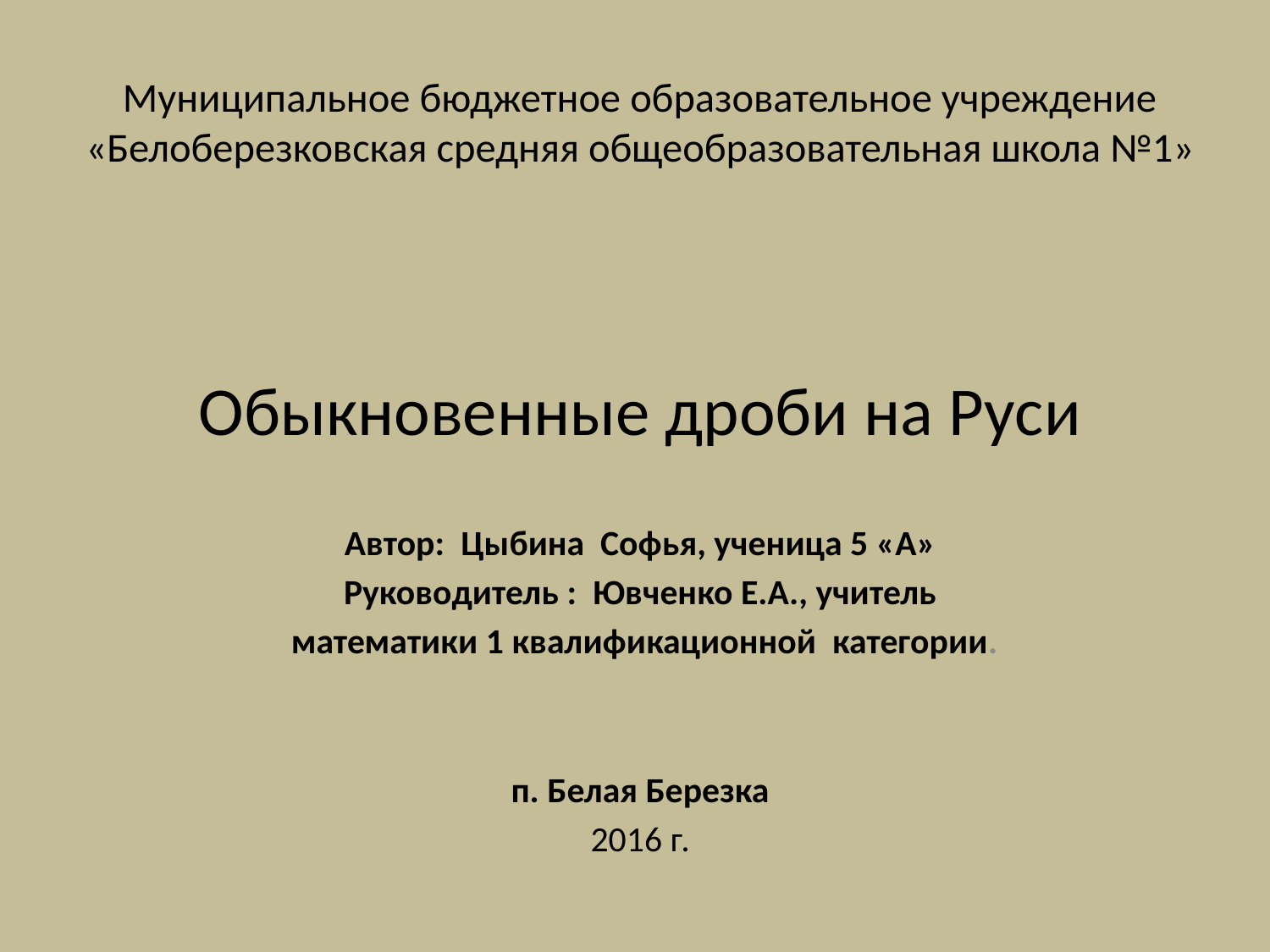

# Муниципальное бюджетное образовательное учреждение «Белоберезковская средняя общеобразовательная школа №1» Обыкновенные дроби на Руси
Автор:  Цыбина  Софья, ученица 5 «А»
Руководитель :  Ювченко Е.А., учитель
 математики 1 квалификационной  категории.

п. Белая Березка
2016 г.